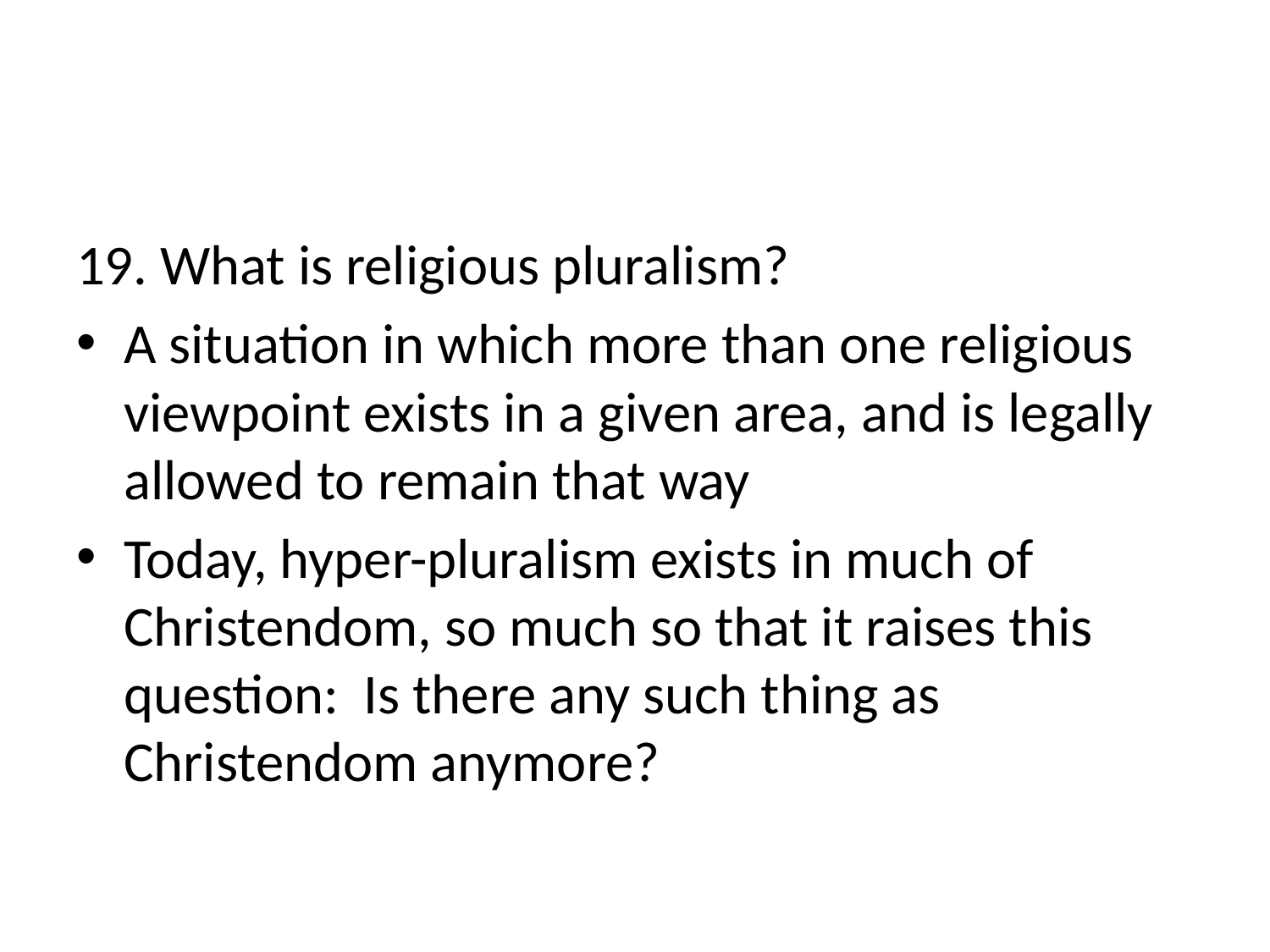

#
19. What is religious pluralism?
A situation in which more than one religious viewpoint exists in a given area, and is legally allowed to remain that way
Today, hyper-pluralism exists in much of Christendom, so much so that it raises this question:  Is there any such thing as Christendom anymore?